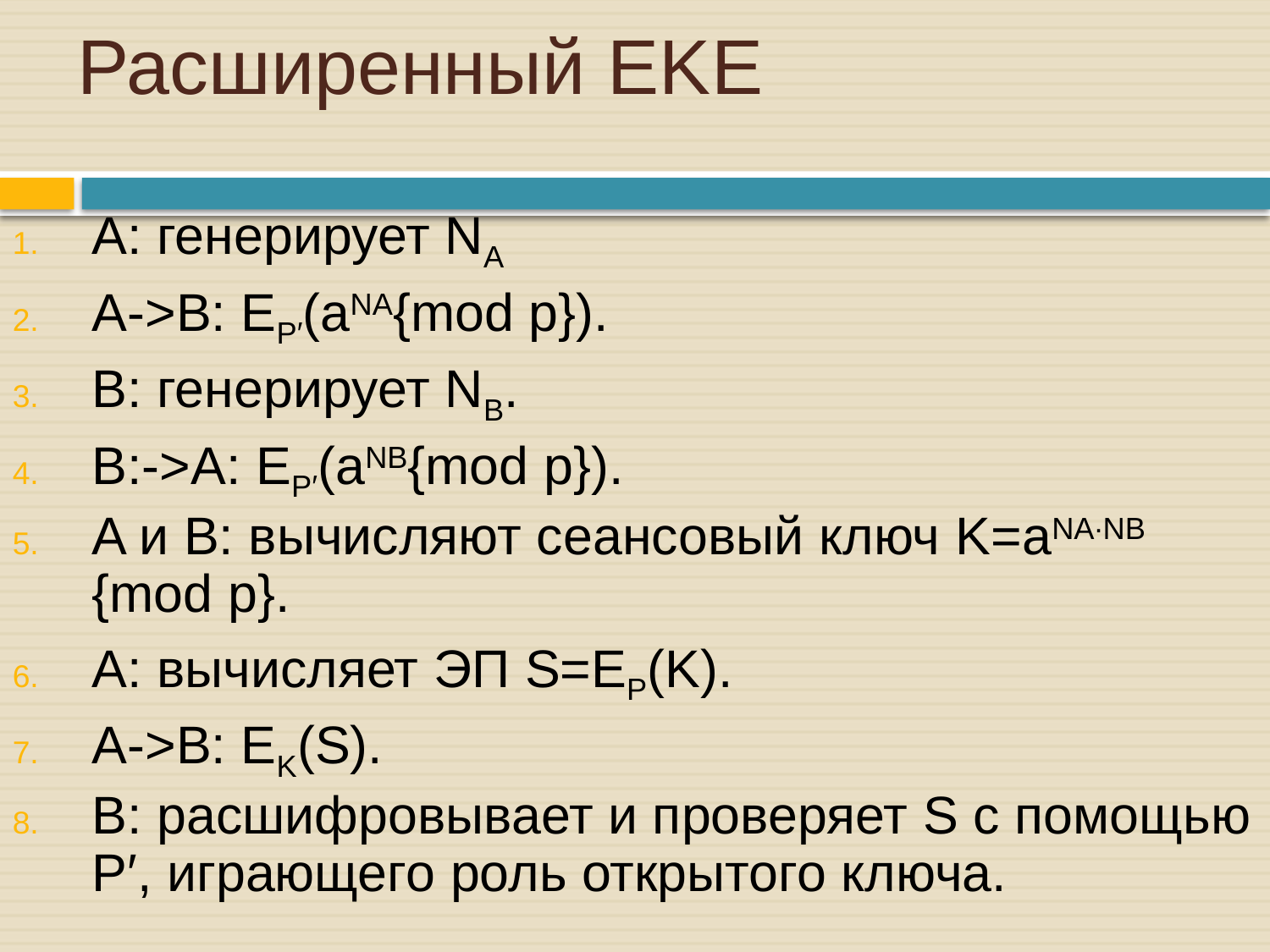

# Расширенный EKE
A: генерирует NA
A->B: EP′(aNA{mod p}).
B: генерирует NB.
B:->A: EP′(aNB{mod p}).
A и B: вычисляют сеансовый ключ K=aNA∙NB {mod p}.
A: вычисляет ЭП S=EP(K).
A->B: EK(S).
B: расшифровывает и проверяет S с помощью P′, играющего роль открытого ключа.